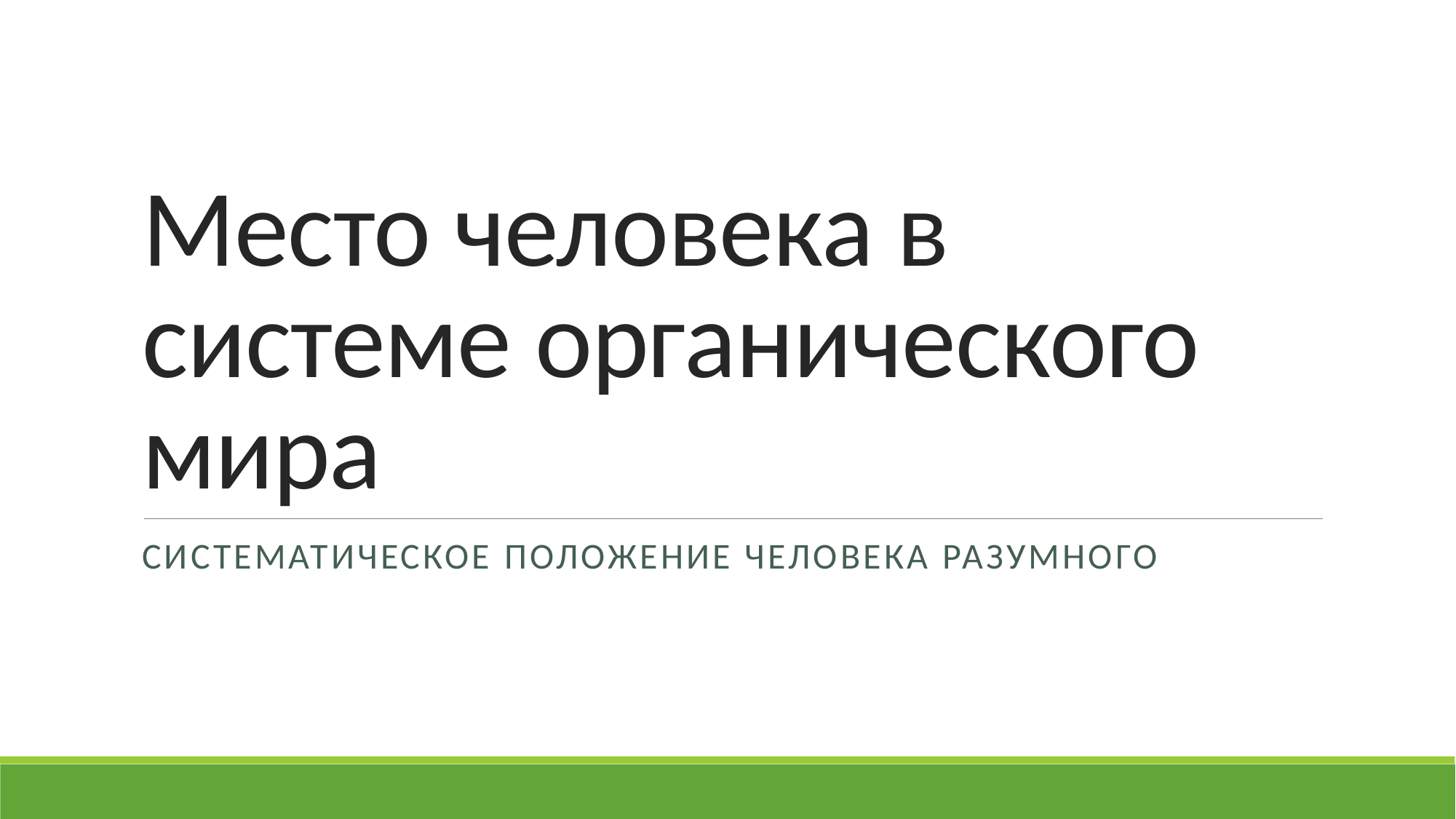

# Место человека в системе органического мира
Систематическое положение человека разумного